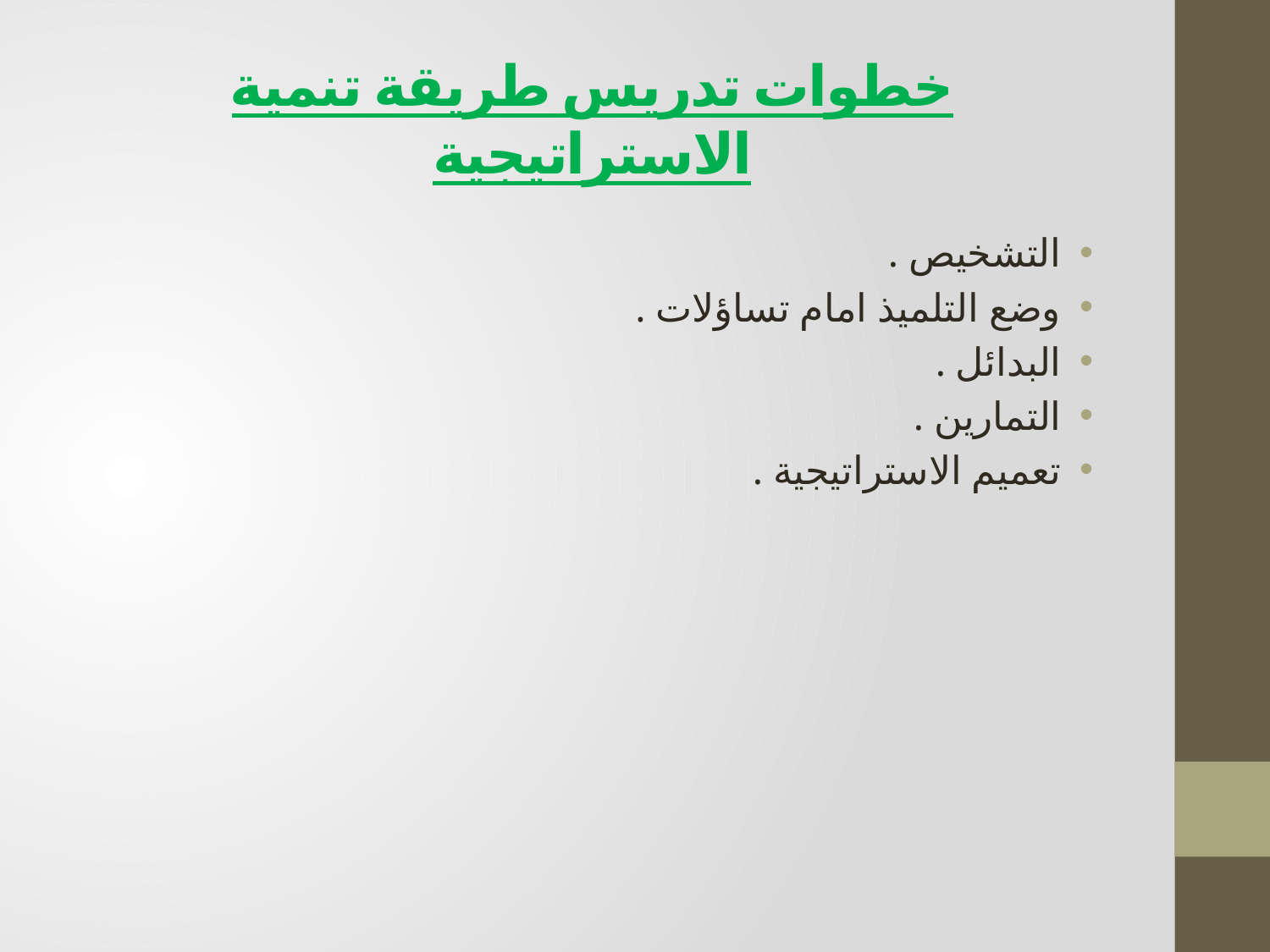

# خطوات تدريس طريقة تنمية الاستراتيجية
التشخيص .
وضع التلميذ امام تساؤلات .
البدائل .
التمارين .
تعميم الاستراتيجية .